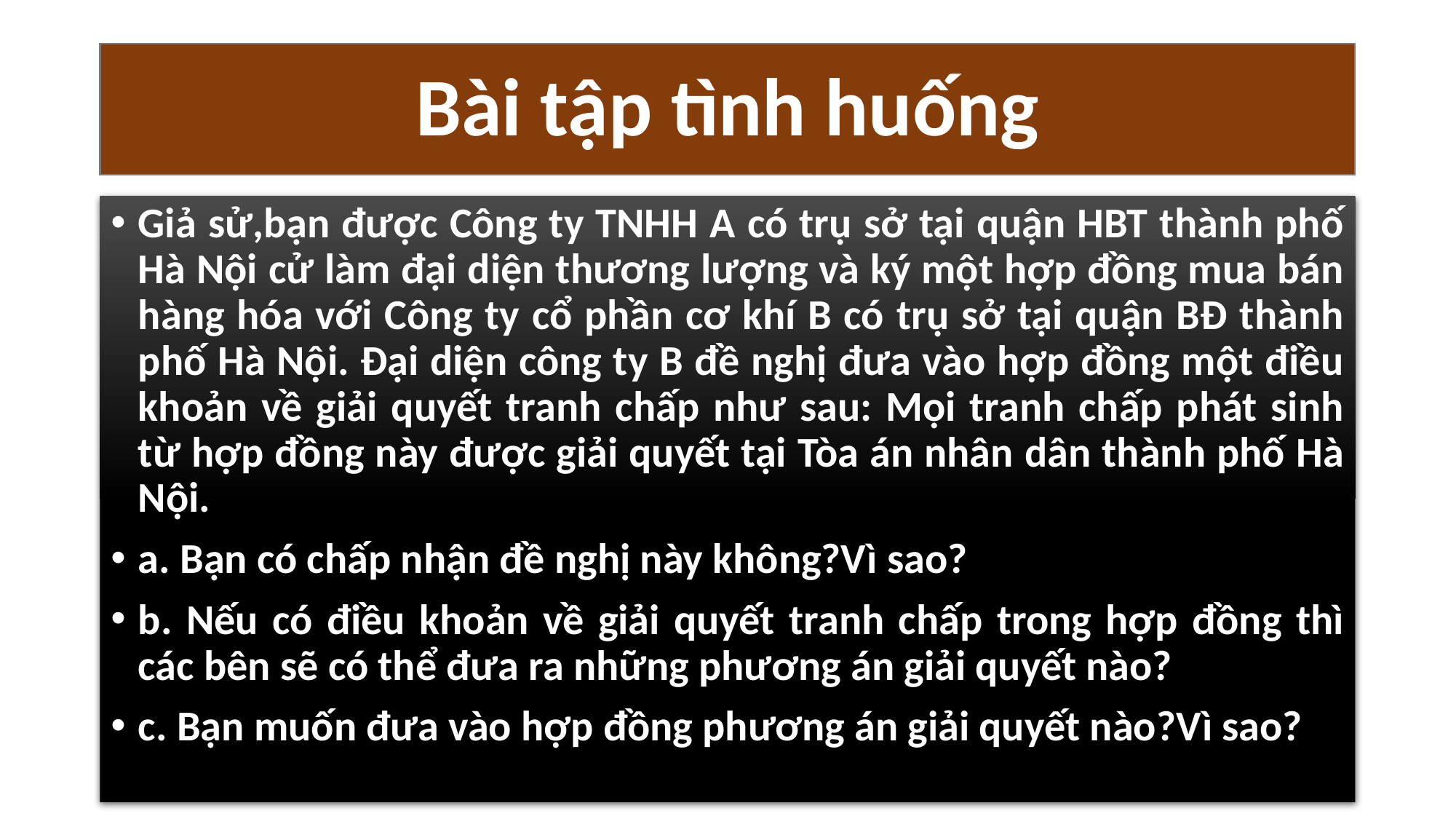

# Bài tập tình huống
Giả sử,bạn được Công ty TNHH A có trụ sở tại quận HBT thành phố Hà Nội cử làm đại diện thương lượng và ký một hợp đồng mua bán hàng hóa với Công ty cổ phần cơ khí B có trụ sở tại quận BĐ thành phố Hà Nội. Đại diện công ty B đề nghị đưa vào hợp đồng một điều khoản về giải quyết tranh chấp như sau: Mọi tranh chấp phát sinh từ hợp đồng này được giải quyết tại Tòa án nhân dân thành phố Hà Nội.
a. Bạn có chấp nhận đề nghị này không?Vì sao?
b. Nếu có điều khoản về giải quyết tranh chấp trong hợp đồng thì các bên sẽ có thể đưa ra những phương án giải quyết nào?
c. Bạn muốn đưa vào hợp đồng phương án giải quyết nào?Vì sao?